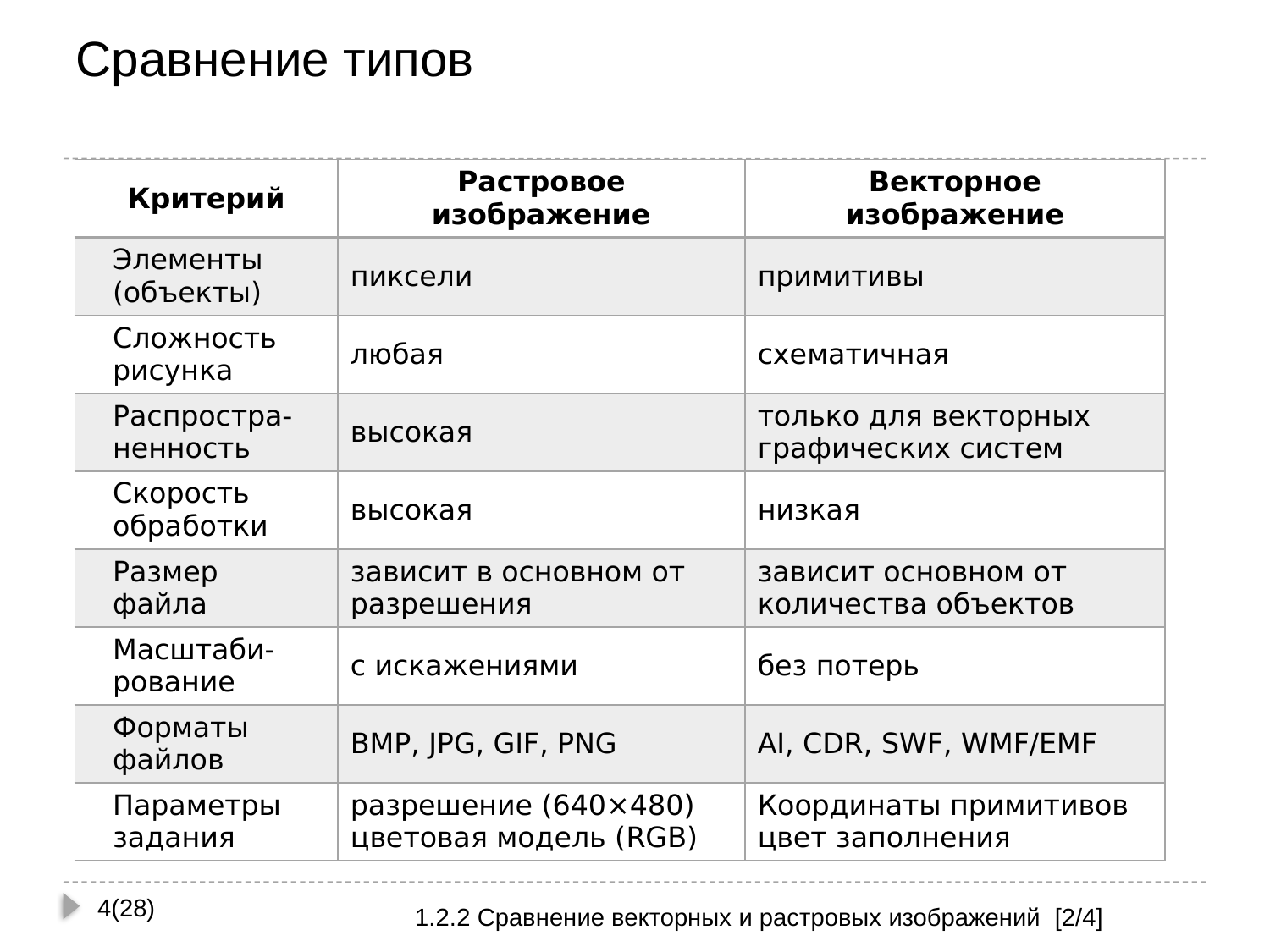

# Сравнение типов
| Критерий | Растровое изображение | Векторное изображение |
| --- | --- | --- |
| Элементы (объекты) | пиксели | примитивы |
| Сложность рисунка | любая | схематичная |
| Распростра-ненность | высокая | только для векторных графических систем |
| Скорость обработки | высокая | низкая |
| Размер файла | зависит в основном от разрешения | зависит основном от количества объектов |
| Масштаби- рование | с искажениями | без потерь |
| Форматы файлов | BMP, JPG, GIF, PNG | AI, CDR, SWF, WMF/EMF |
| Параметры задания | разрешение (640×480) цветовая модель (RGB) | Координаты примитивов цвет заполнения |
4(28)
1.2.2 Сравнение векторных и растровых изображений  [2/4]